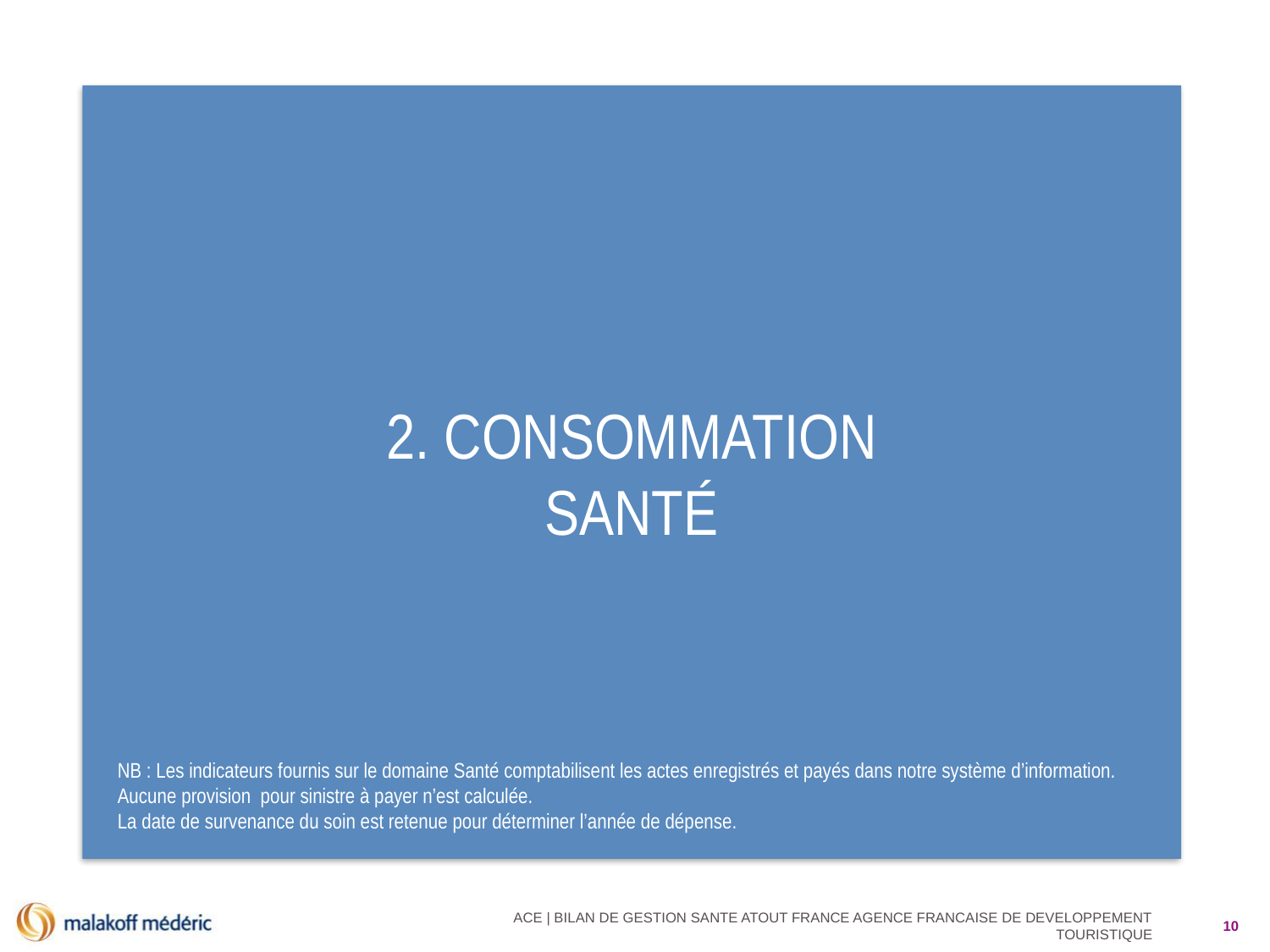

2. Consommation
Santé

NB : Les indicateurs fournis sur le domaine Santé comptabilisent les actes enregistrés et payés dans notre système d’information. Aucune provision  pour sinistre à payer n’est calculée.
La date de survenance du soin est retenue pour déterminer l’année de dépense.

ACE | BILAN DE GESTION SANTE ATOUT FRANCE AGENCE FRANCAISE DE DEVELOPPEMENT TOURISTIQUE
10